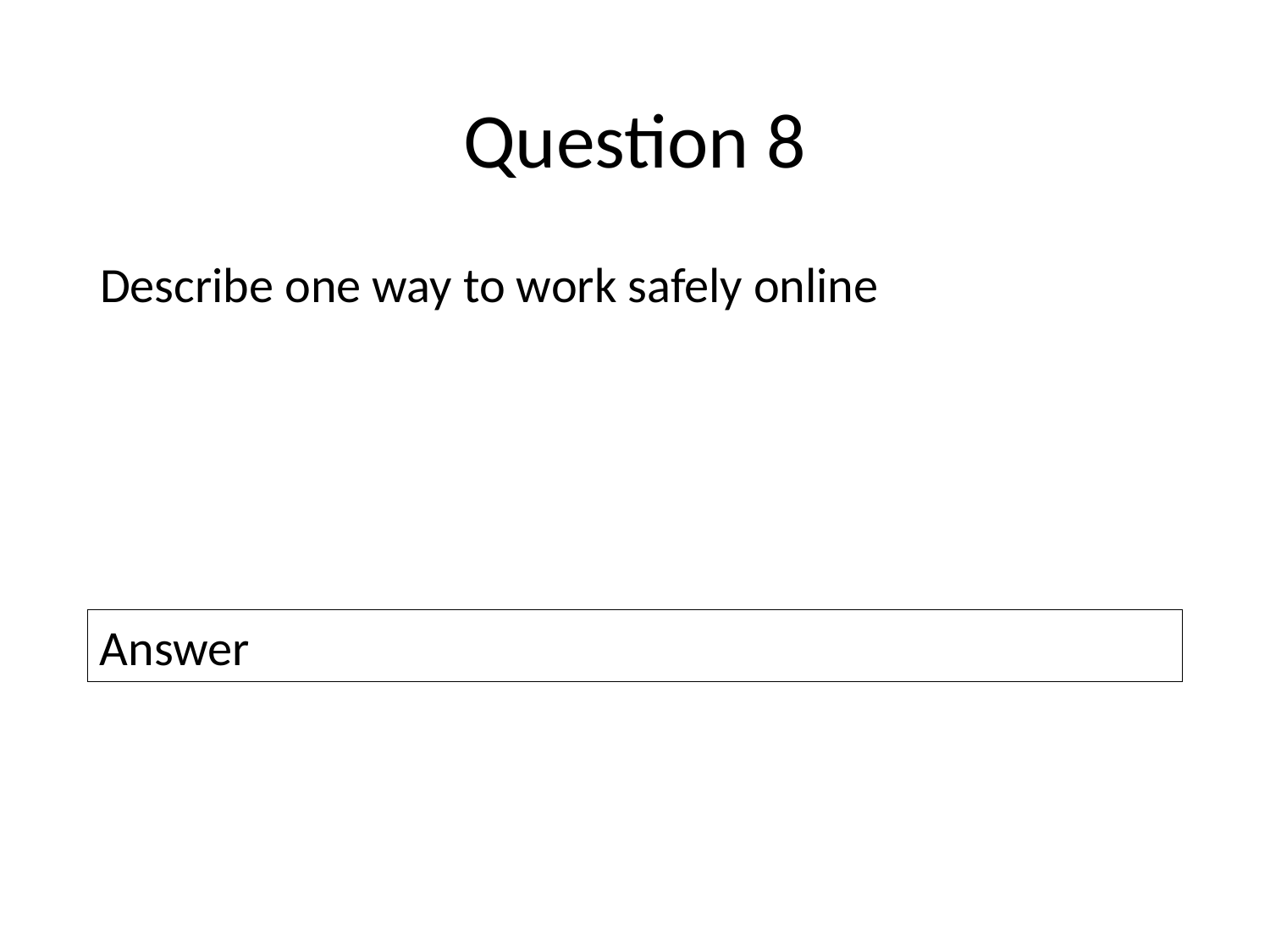

# Question 8
Describe one way to work safely online
Answer